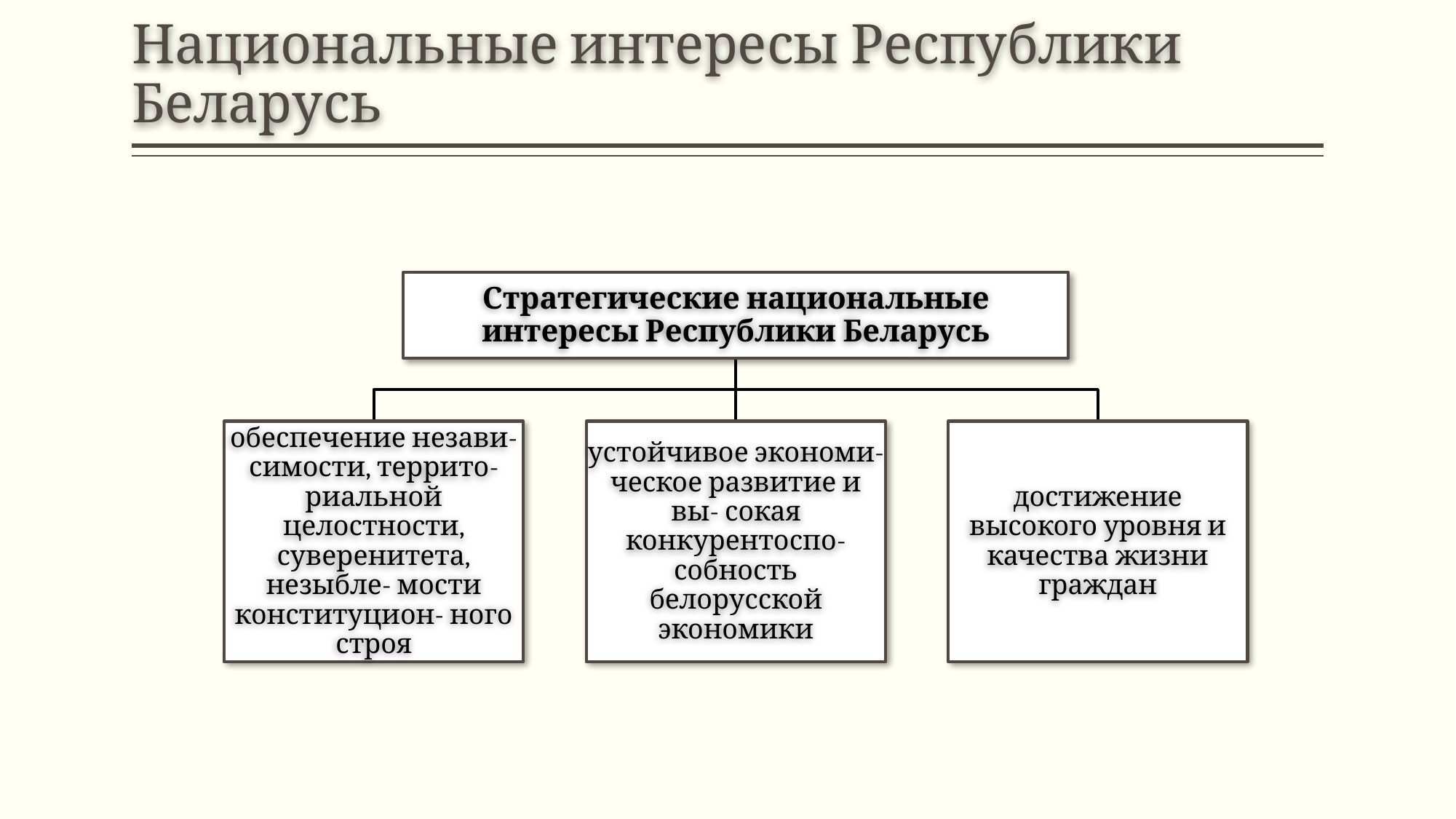

# Национальные интересы Республики Беларусь

Стратегические национальные интересы Республики Беларусь

обеспечение незави- симости, террито- риальной целостности, суверенитета, незыбле- мости конституцион- ного строя

устойчивое экономи- ческое развитие и вы- сокая конкурентоспо- собность белорусской экономики

достижение высокого уровня и качества жизни граждан